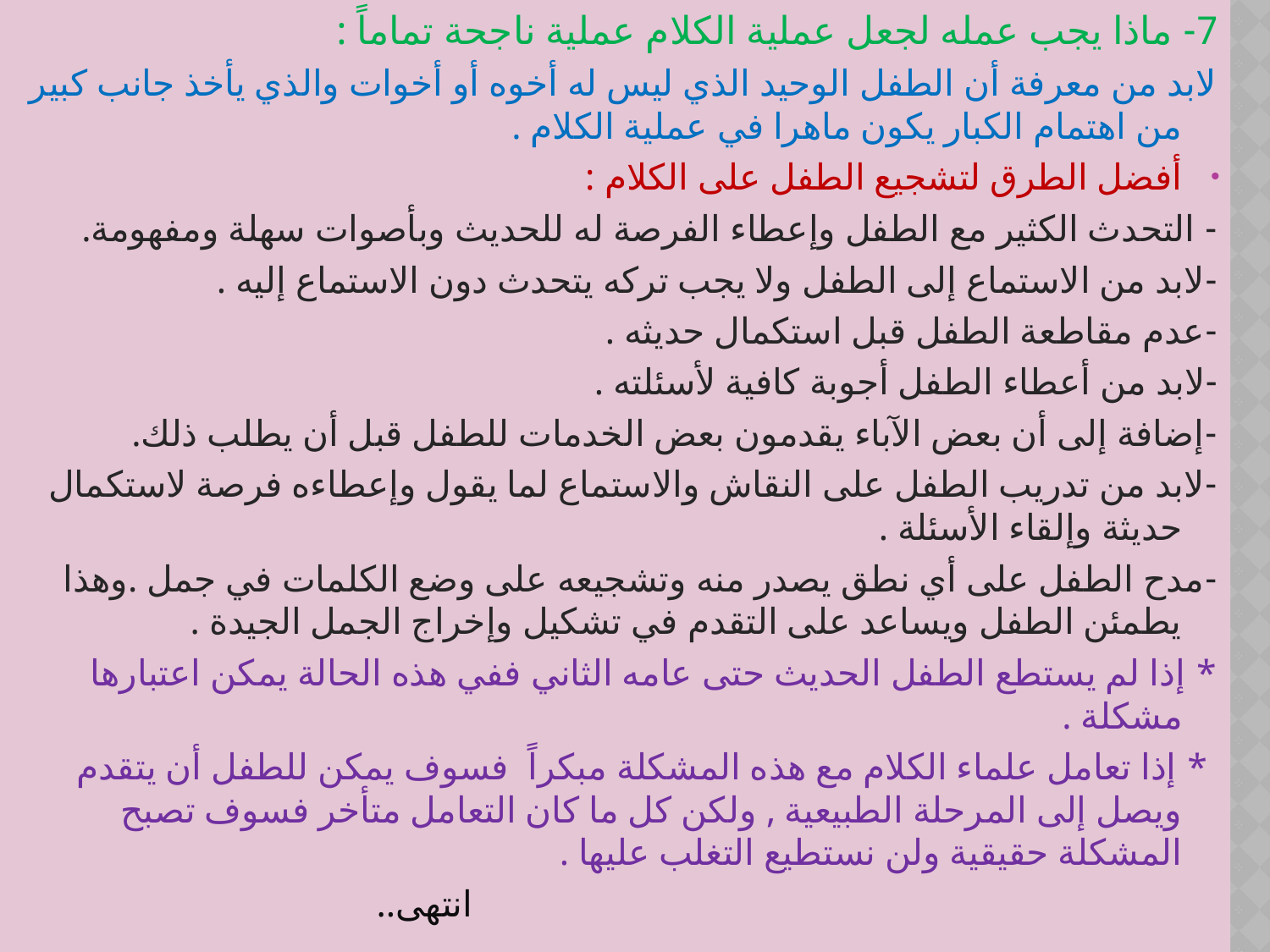

7- ماذا يجب عمله لجعل عملية الكلام عملية ناجحة تماماً :
لابد من معرفة أن الطفل الوحيد الذي ليس له أخوه أو أخوات والذي يأخذ جانب كبير من اهتمام الكبار يكون ماهرا في عملية الكلام .
أفضل الطرق لتشجيع الطفل على الكلام :
- التحدث الكثير مع الطفل وإعطاء الفرصة له للحديث وبأصوات سهلة ومفهومة.
-لابد من الاستماع إلى الطفل ولا يجب تركه يتحدث دون الاستماع إليه .
-عدم مقاطعة الطفل قبل استكمال حديثه .
-لابد من أعطاء الطفل أجوبة كافية لأسئلته .
-إضافة إلى أن بعض الآباء يقدمون بعض الخدمات للطفل قبل أن يطلب ذلك.
-لابد من تدريب الطفل على النقاش والاستماع لما يقول وإعطاءه فرصة لاستكمال حديثة وإلقاء الأسئلة .
-مدح الطفل على أي نطق يصدر منه وتشجيعه على وضع الكلمات في جمل .وهذا يطمئن الطفل ويساعد على التقدم في تشكيل وإخراج الجمل الجيدة .
* إذا لم يستطع الطفل الحديث حتى عامه الثاني ففي هذه الحالة يمكن اعتبارها مشكلة .
 * إذا تعامل علماء الكلام مع هذه المشكلة مبكراً  فسوف يمكن للطفل أن يتقدم ويصل إلى المرحلة الطبيعية , ولكن كل ما كان التعامل متأخر فسوف تصبح المشكلة حقيقية ولن نستطيع التغلب عليها .
                                                                                انتهى..